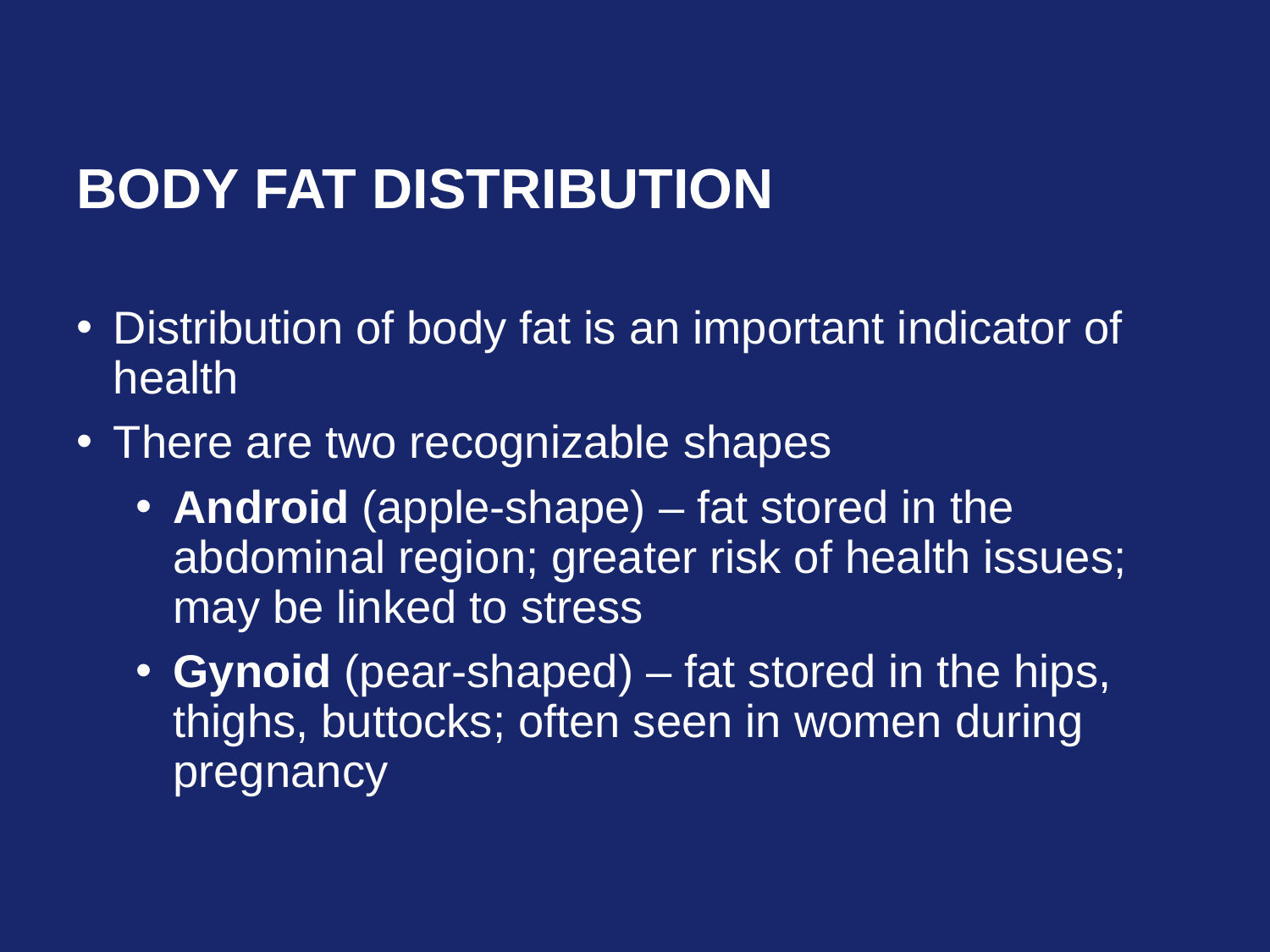

# Body Fat Distribution
Distribution of body fat is an important indicator of health
There are two recognizable shapes
Android (apple-shape) – fat stored in the abdominal region; greater risk of health issues; may be linked to stress
Gynoid (pear-shaped) – fat stored in the hips, thighs, buttocks; often seen in women during pregnancy